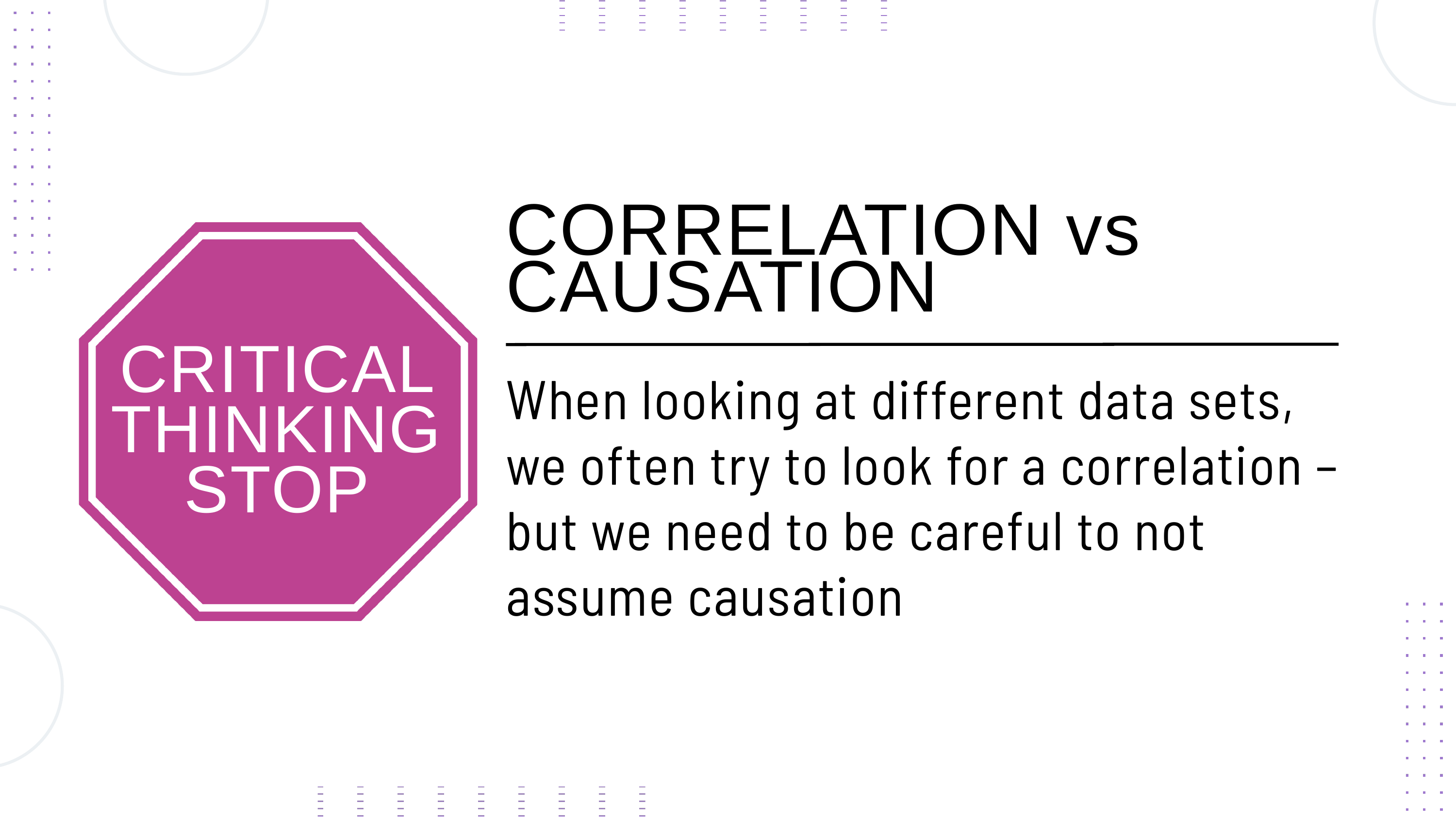

CORRELATION vs CAUSATION

CRITICAL THINKING STOP
When looking at different data sets, we often try to look for a correlation – but we need to be careful to not assume causation